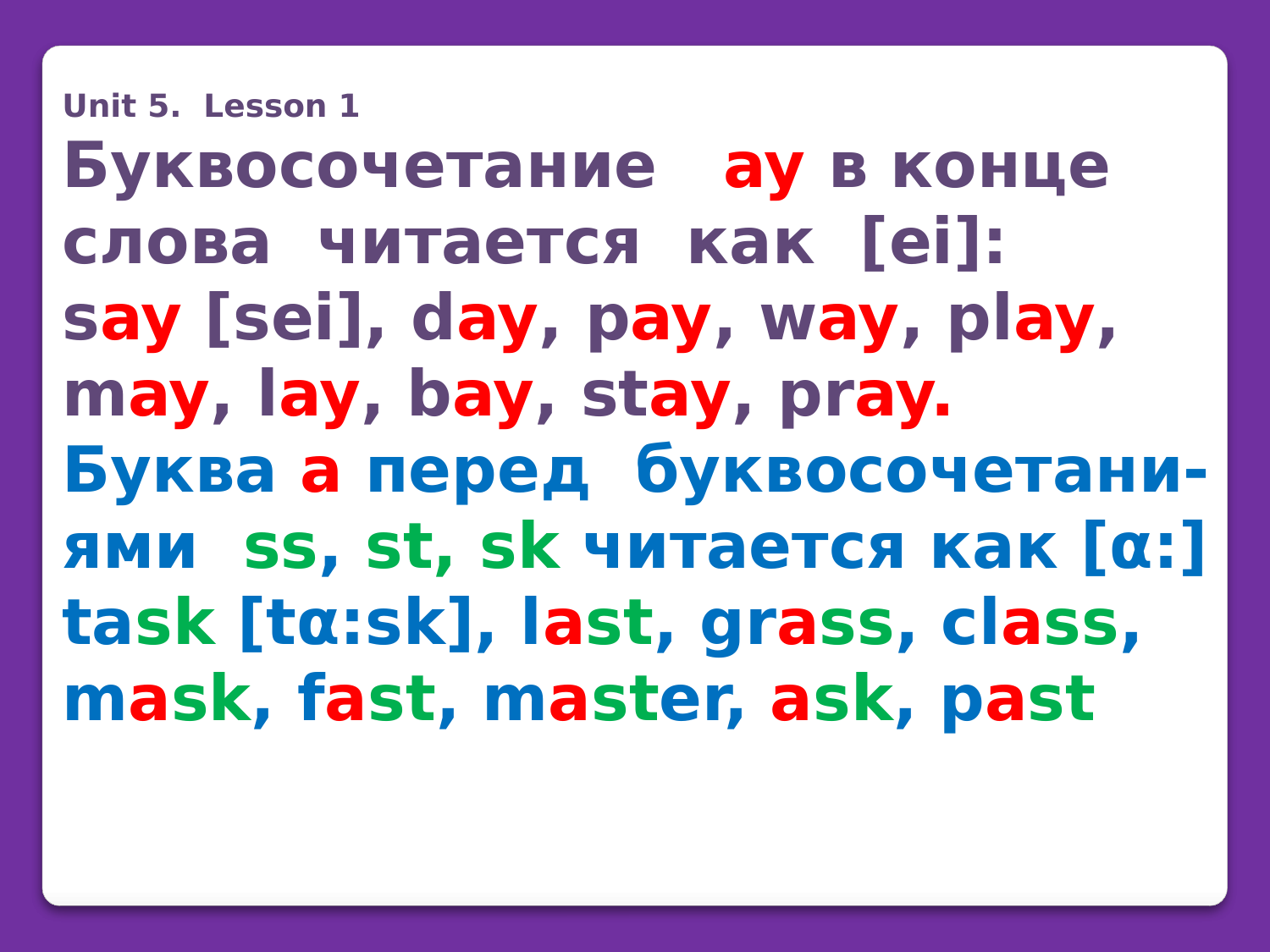

Unit 5.  Lesson 1
Буквосочетание   ay в конце слова  читается  как  [ei]:
say [sei], day, pay, way, play,
may, lay, bay, stay, pray.
Буква а перед  буквосочетани-ями  ss, st, sk читается как [α:]
task [tα:sk], last, grass, class, mask, fast, master, ask, past